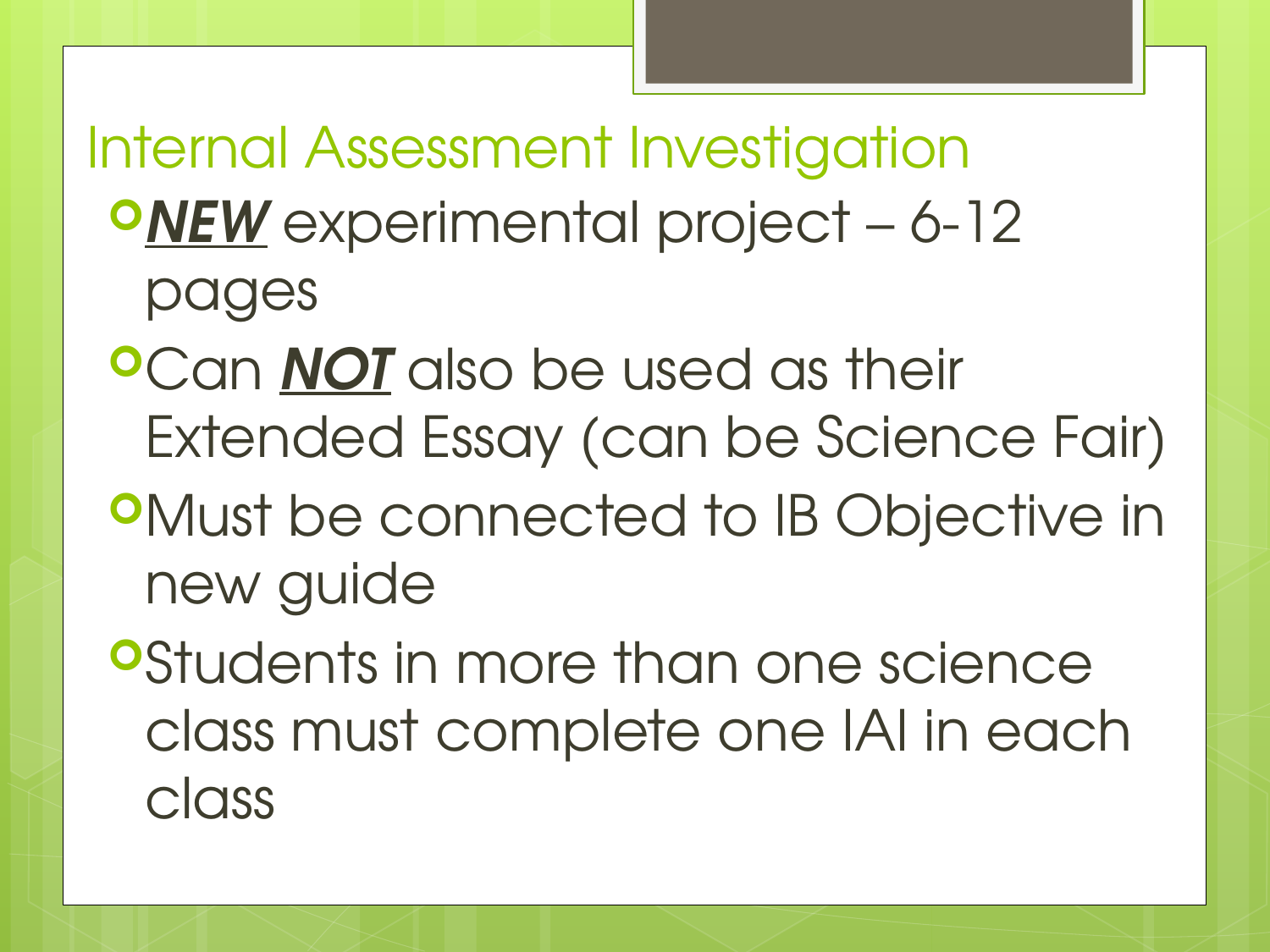

# Internal Assessment Investigation
NEW experimental project – 6-12 pages
Can NOT also be used as their Extended Essay (can be Science Fair)
Must be connected to IB Objective in new guide
Students in more than one science class must complete one IAI in each class